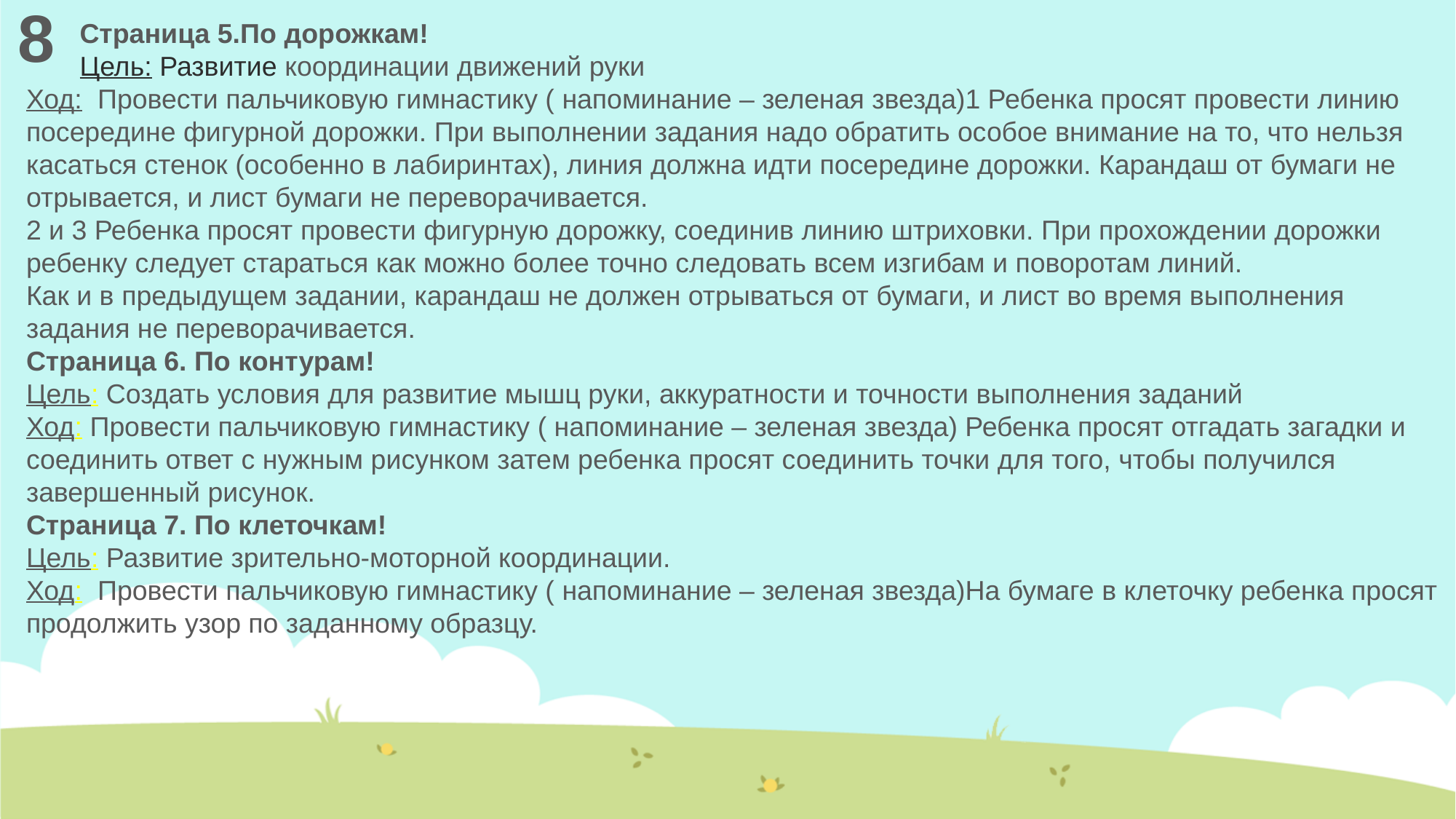

8
       Страница 5.По дорожкам!
       Цель: Развитие координации движений руки
Ход:  Провести пальчиковую гимнастику ( напоминание – зеленая звезда)1 Ребенка просят провести линию посередине фигурной дорожки. При выполнении задания надо обратить особое внимание на то, что нельзя касаться стенок (особенно в лабиринтах), линия должна идти посередине дорожки. Карандаш от бумаги не отрывается, и лист бумаги не переворачивается.
2 и 3 Ребенка просят провести фигурную дорожку, соединив линию штриховки. При прохождении дорожки ребенку следует стараться как можно более точно следовать всем изгибам и поворотам линий.
Как и в предыдущем задании, карандаш не должен отрываться от бумаги, и лист во время выполнения задания не переворачивается.
Страница 6. По контурам!
Цель: Создать условия для развитие мышц руки, аккуратности и точности выполнения заданий
Ход: Провести пальчиковую гимнастику ( напоминание – зеленая звезда) Ребенка просят отгадать загадки и соединить ответ с нужным рисунком затем ребенка просят соединить точки для того, чтобы получился завершенный рисунок.
Страница 7. По клеточкам!
Цель: Развитие зрительно-моторной координации.
Ход:  Провести пальчиковую гимнастику ( напоминание – зеленая звезда)На бумаге в клеточку ребенка просят продолжить узор по заданному образцу.